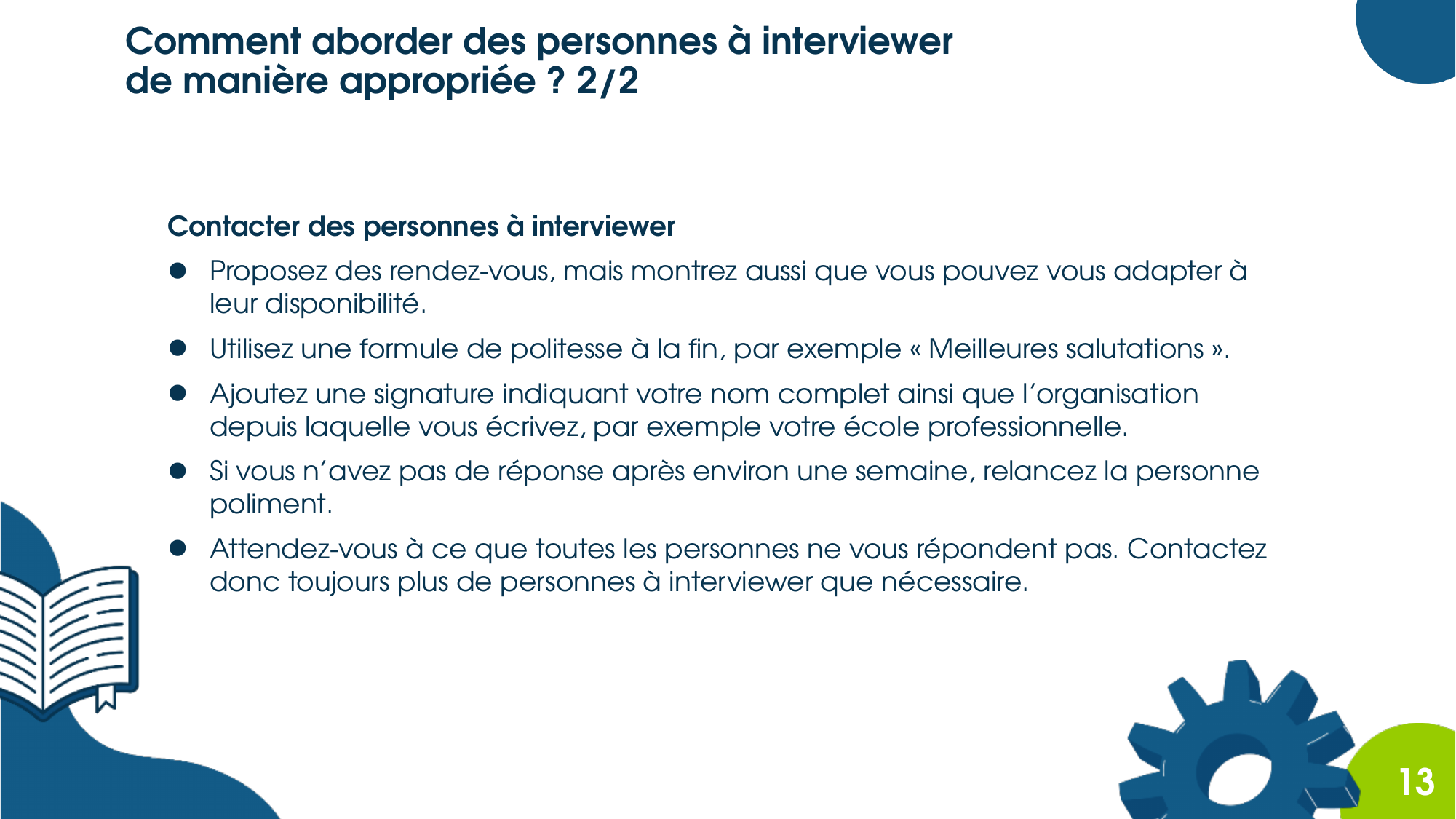

Comment aborder des personnes à interviewer
de manière appropriée ? 2/2
Contacter des personnes à interviewer
Proposez des rendez-vous, mais montrez aussi que vous pouvez vous adapter à leur disponibilité.
Utilisez une formule de politesse à la fin, par exemple « Meilleures salutations ».
Ajoutez une signature indiquant votre nom complet ainsi que l’organisation depuis laquelle vous écrivez, par exemple votre école professionnelle.
Si vous n’avez pas de réponse après environ une semaine, relancez la personne poliment.
Attendez-vous à ce que toutes les personnes ne vous répondent pas. Contactez donc toujours plus de personnes à interviewer que nécessaire.
13